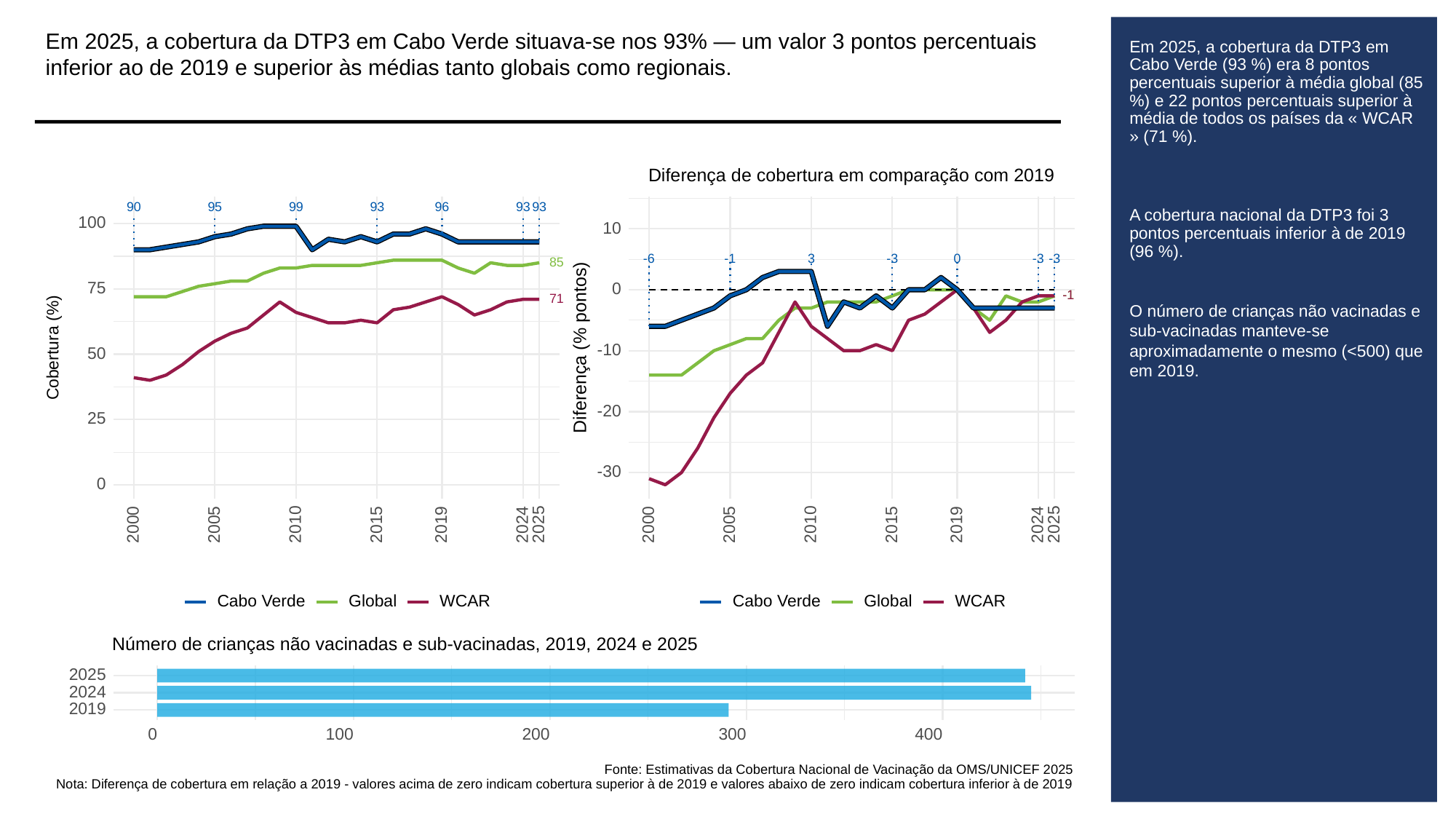

Em 2025, a cobertura da DTP3 em Cabo Verde situava-se nos 93% — um valor 3 pontos percentuais inferior ao de 2019 e superior às médias tanto globais como regionais.
# Em 2025, a cobertura da DTP3 em Cabo Verde (93 %) era 8 pontos percentuais superior à média global (85 %) e 22 pontos percentuais superior à média de todos os países da « WCAR » (71 %).

A cobertura nacional da DTP3 foi 3 pontos percentuais inferior à de 2019 (96 %).

O número de crianças não vacinadas e sub-vacinadas manteve-se aproximadamente o mesmo (<500) que em 2019.

Diferença de cobertura em comparação com 2019

93
93
93
90
95
99
96
100

10

3
-3
-3
-3
-6
0
-1

85

75
0

-1
-1
71

Diferença (% pontos)
Cobertura (%)
-10
50

-20

25

-30

0

2000
2005
2010
2015
2019
2024
2025
2000
2005
2010
2015
2019
2024
2025
Cabo Verde
Global
WCAR
Cabo Verde
Global
WCAR

Número de crianças não vacinadas e sub-vacinadas, 2019, 2024 e 2025

2025

2024

2019

300
0
100
200
400
Fonte: Estimativas da Cobertura Nacional de Vacinação da OMS/UNICEF 2025
Nota: Diferença de cobertura em relação a 2019 - valores acima de zero indicam cobertura superior à de 2019 e valores abaixo de zero indicam cobertura inferior à de 2019